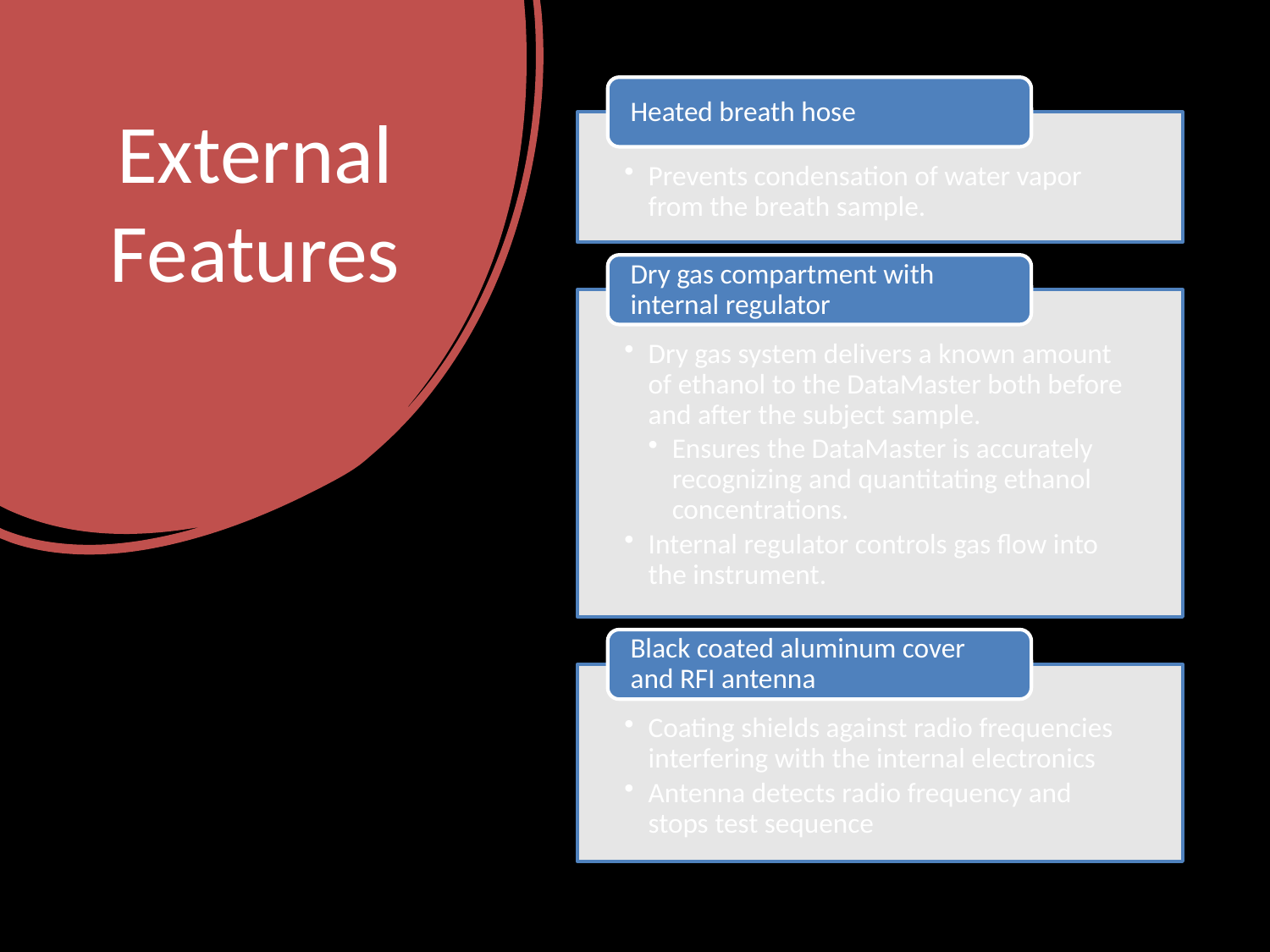

Prevents condensation of water vapor from the breath sample.
Heated breath hose
Dry gas system delivers a known amount of ethanol to the DataMaster both before and after the subject sample.
Ensures the DataMaster is accurately recognizing and quantitating ethanol concentrations.
Internal regulator controls gas flow into the instrument.
Dry gas compartment with internal regulator
Coating shields against radio frequencies interfering with the internal electronics
Antenna detects radio frequency and stops test sequence
Black coated aluminum cover and RFI antenna
# External Features
Approved and Issued: 2025.10.01